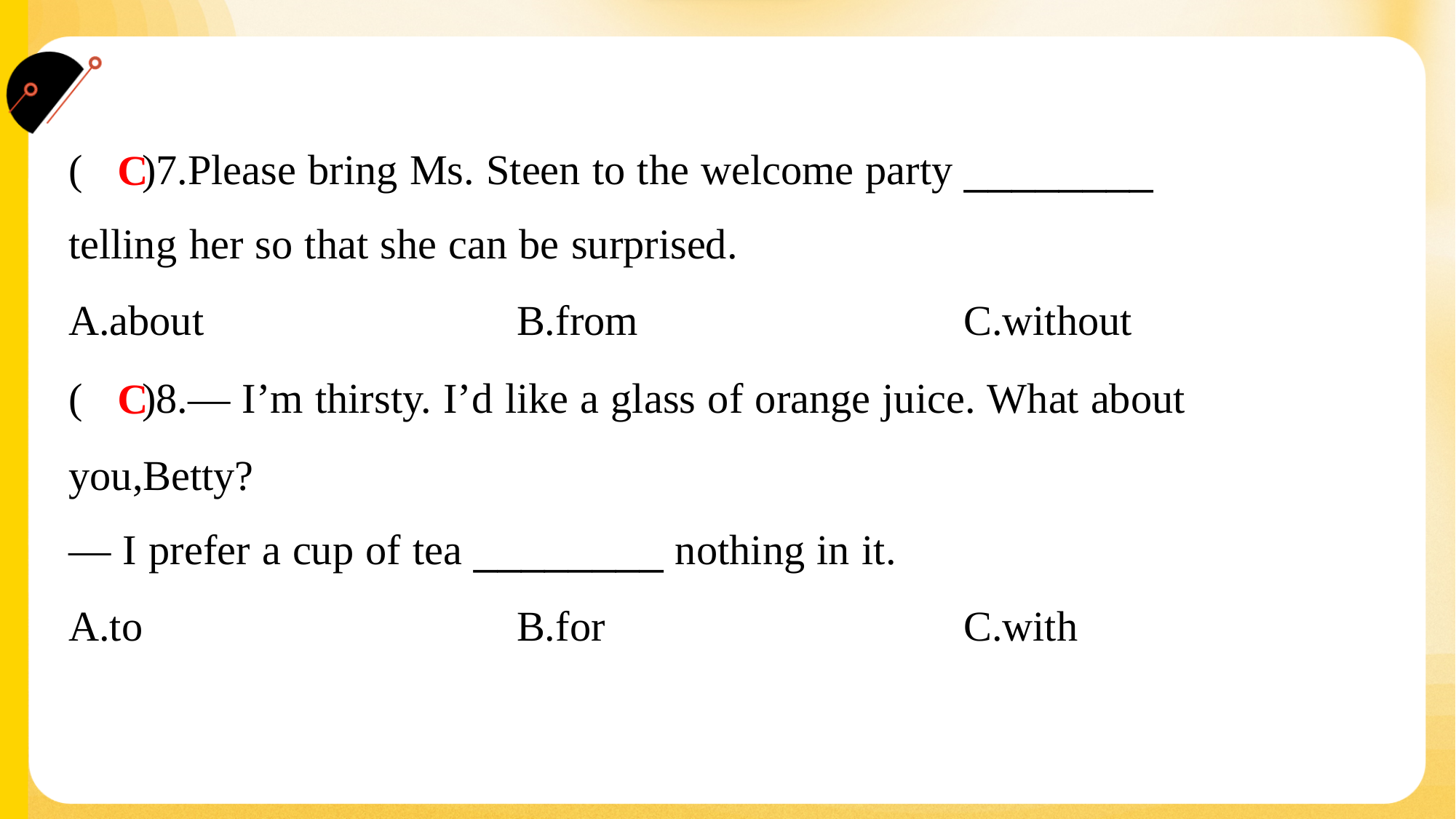

(     )7.Please bring Ms. Steen to the welcome party ________
telling her so that she can be surprised.
C
A.about	B.from	C.without
(     )8.— I’m thirsty. I’d like a glass of orange juice. What about
you,Betty?
— I prefer a cup of tea ________ nothing in it.
C
A.to	B.for	C.with